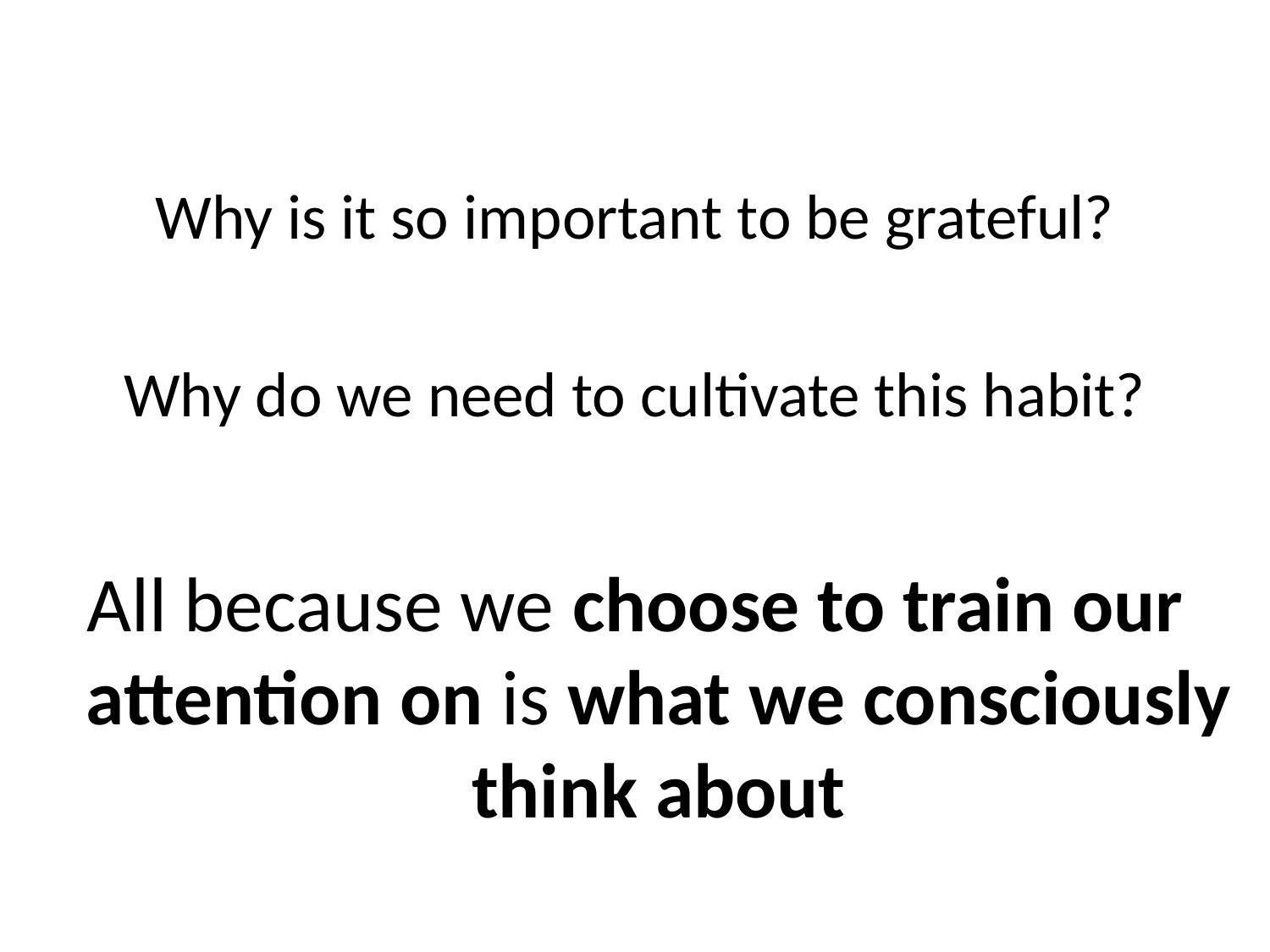

Why is it so important to be grateful?

Why do we need to cultivate this habit?

All because we choose to train our attention on is what we consciously think about